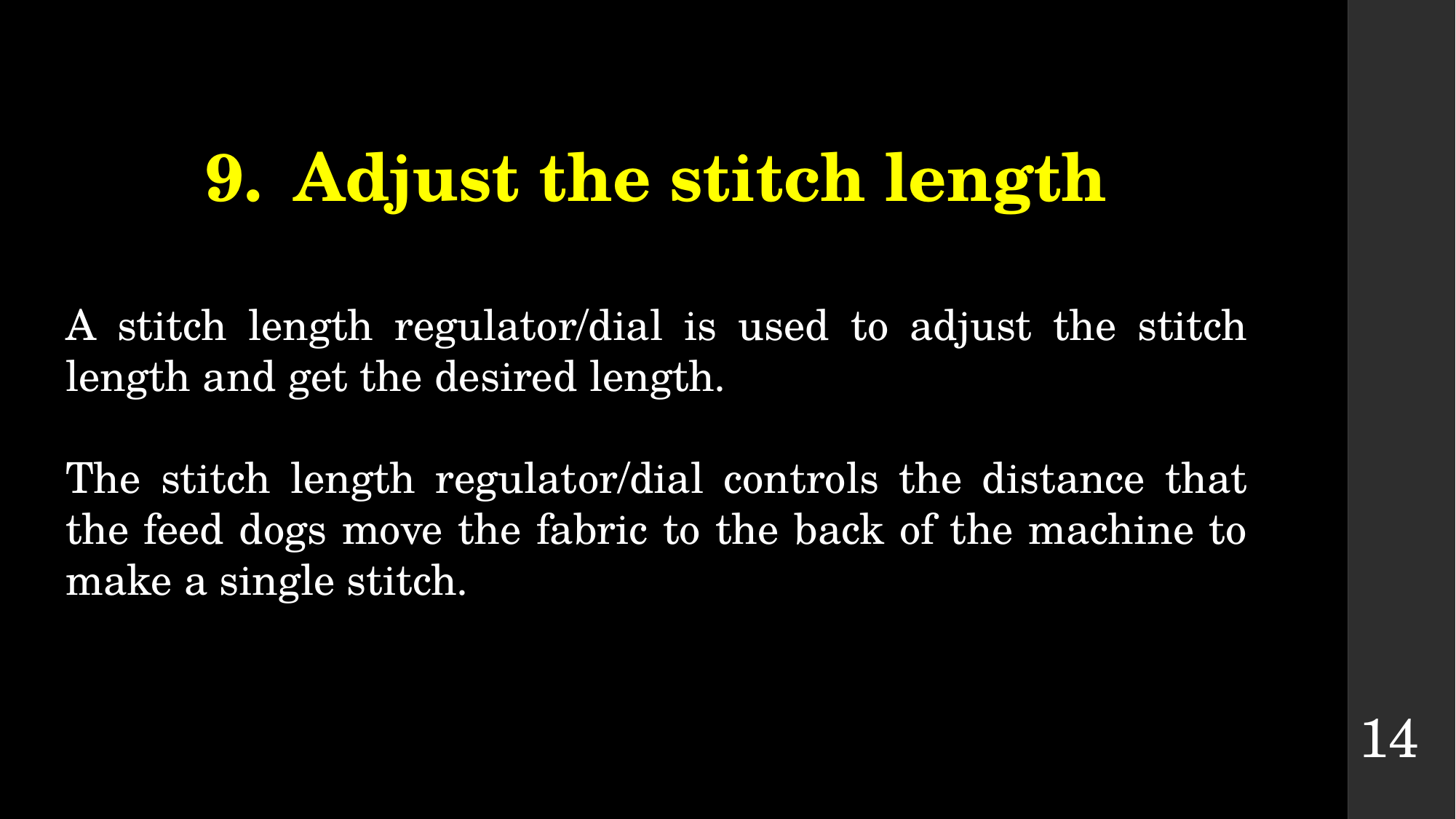

# Adjust the stitch length
A stitch length regulator/dial is used to adjust the stitch length and get the desired length.

The stitch length regulator/dial controls the distance that the feed dogs move the fabric to the back of the machine to make a single stitch.
14